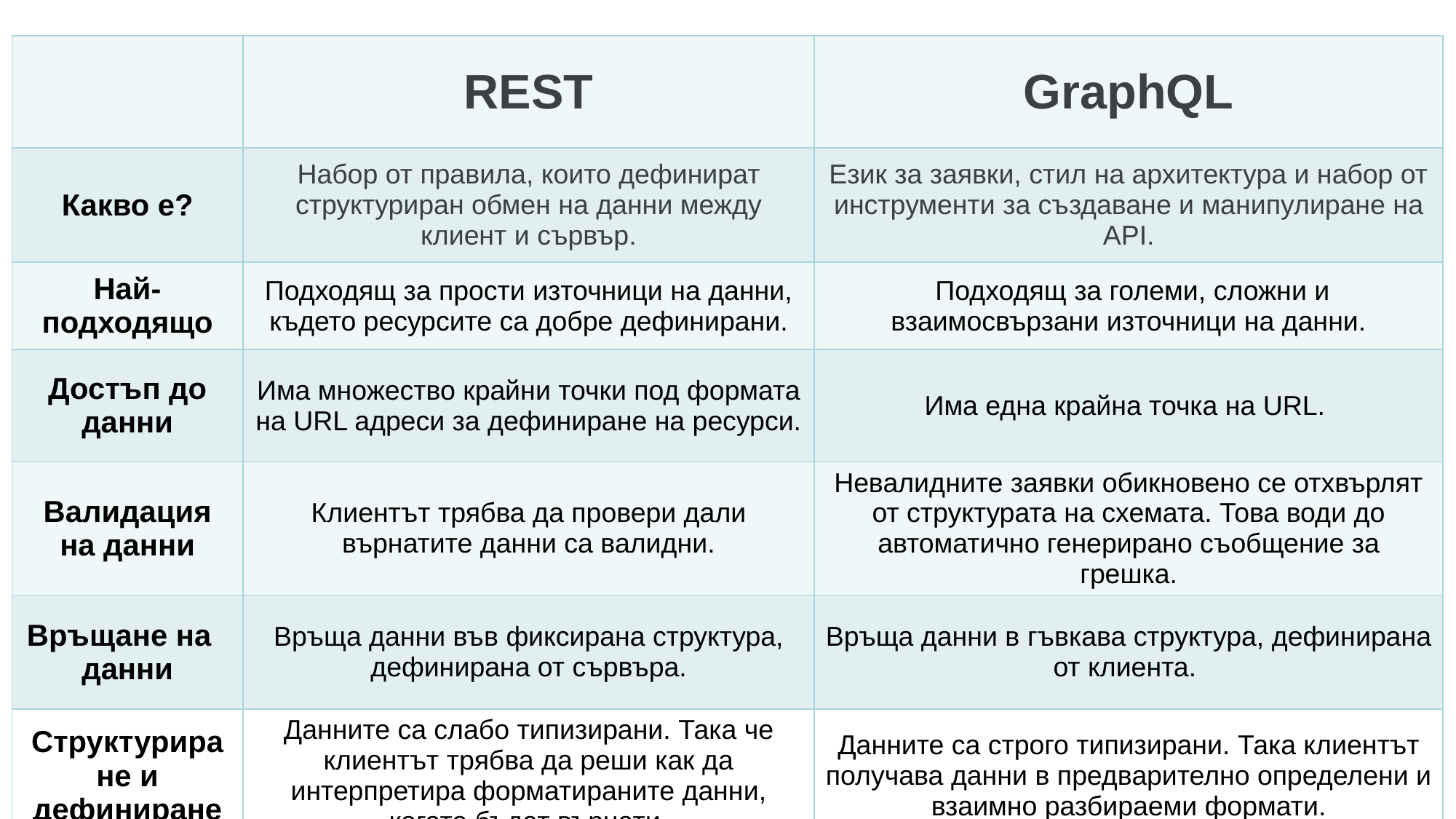

|  | REST | GraphQL |
| --- | --- | --- |
| Какво е? | Набор от правила, които дефинират структуриран обмен на данни между клиент и сървър. | Език за заявки, стил на архитектура и набор от инструменти за създаване и манипулиране на API. |
| Най-подходящо | Подходящ за прости източници на данни, където ресурсите са добре дефинирани. | Подходящ за големи, сложни и взаимосвързани източници на данни. |
| Достъп до данни | Има множество крайни точки под формата на URL адреси за дефиниране на ресурси. | Има една крайна точка на URL. |
| Валидация на данни | Клиентът трябва да провери дали върнатите данни са валидни. | Невалидните заявки обикновено се отхвърлят от структурата на схемата. Това води до автоматично генерирано съобщение за грешка. |
| Връщане на   данни | Връща данни във фиксирана структура, дефинирана от сървъра. | Връща данни в гъвкава структура, дефинирана от клиента. |
| Структуриране и дефиниране | Данните са слабо типизирани. Така че клиентът трябва да реши как да интерпретира форматираните данни, когато бъдат върнати. | Данните са строго типизирани. Така клиентът получава данни в предварително определени и взаимно разбираеми формати. |